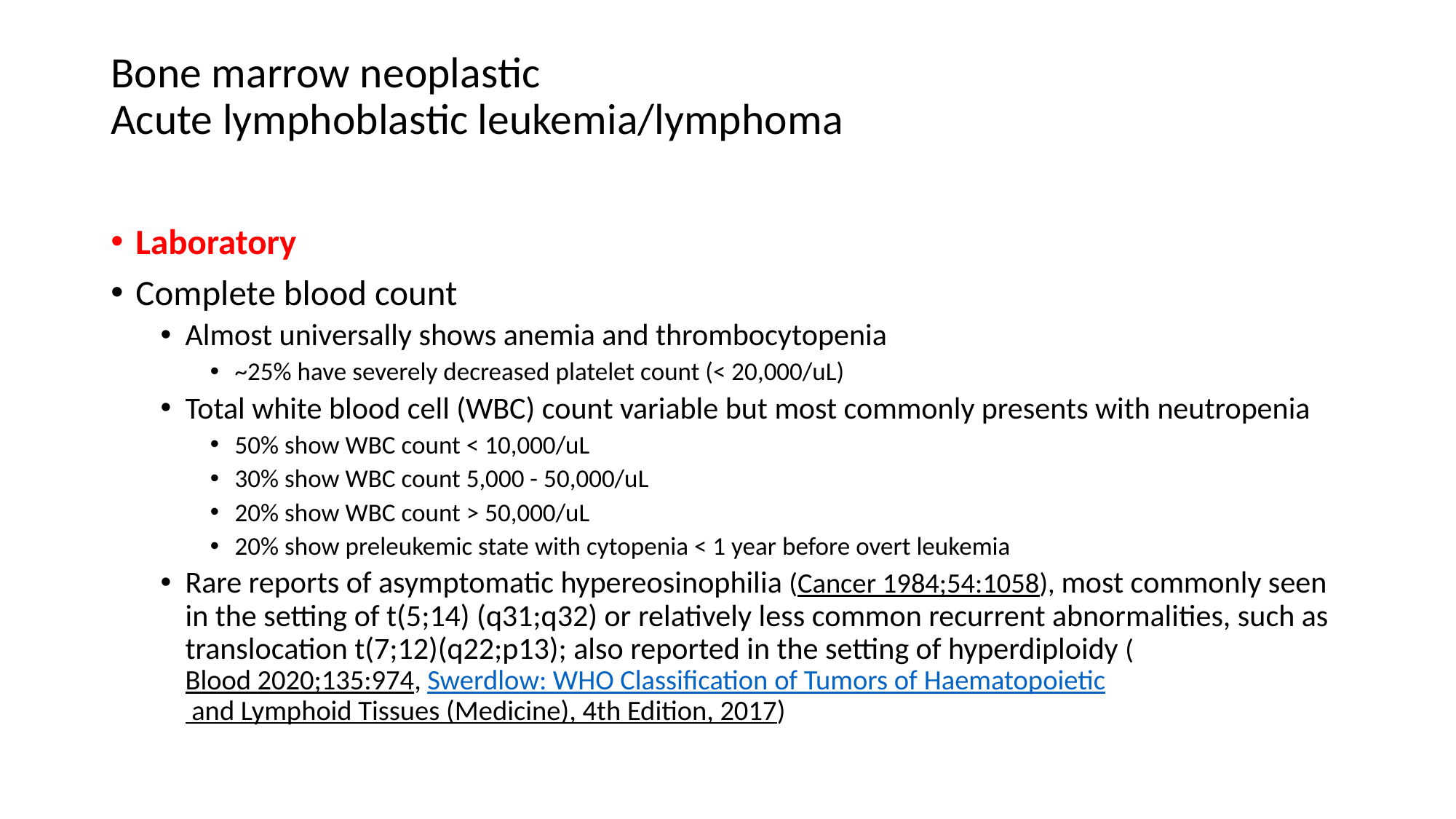

# Bone marrow neoplastic Acute lymphoblastic leukemia/lymphoma
Laboratory
Complete blood count
Almost universally shows anemia and thrombocytopenia
~25% have severely decreased platelet count (< 20,000/uL)
Total white blood cell (WBC) count variable but most commonly presents with neutropenia
50% show WBC count < 10,000/uL
30% show WBC count 5,000 - 50,000/uL
20% show WBC count > 50,000/uL
20% show preleukemic state with cytopenia < 1 year before overt leukemia
Rare reports of asymptomatic hypereosinophilia (Cancer 1984;54:1058), most commonly seen in the setting of t(5;14) (q31;q32) or relatively less common recurrent abnormalities, such as translocation t(7;12)(q22;p13); also reported in the setting of hyperdiploidy (Blood 2020;135:974, Swerdlow: WHO Classification of Tumors of Haematopoietic and Lymphoid Tissues (Medicine), 4th Edition, 2017)